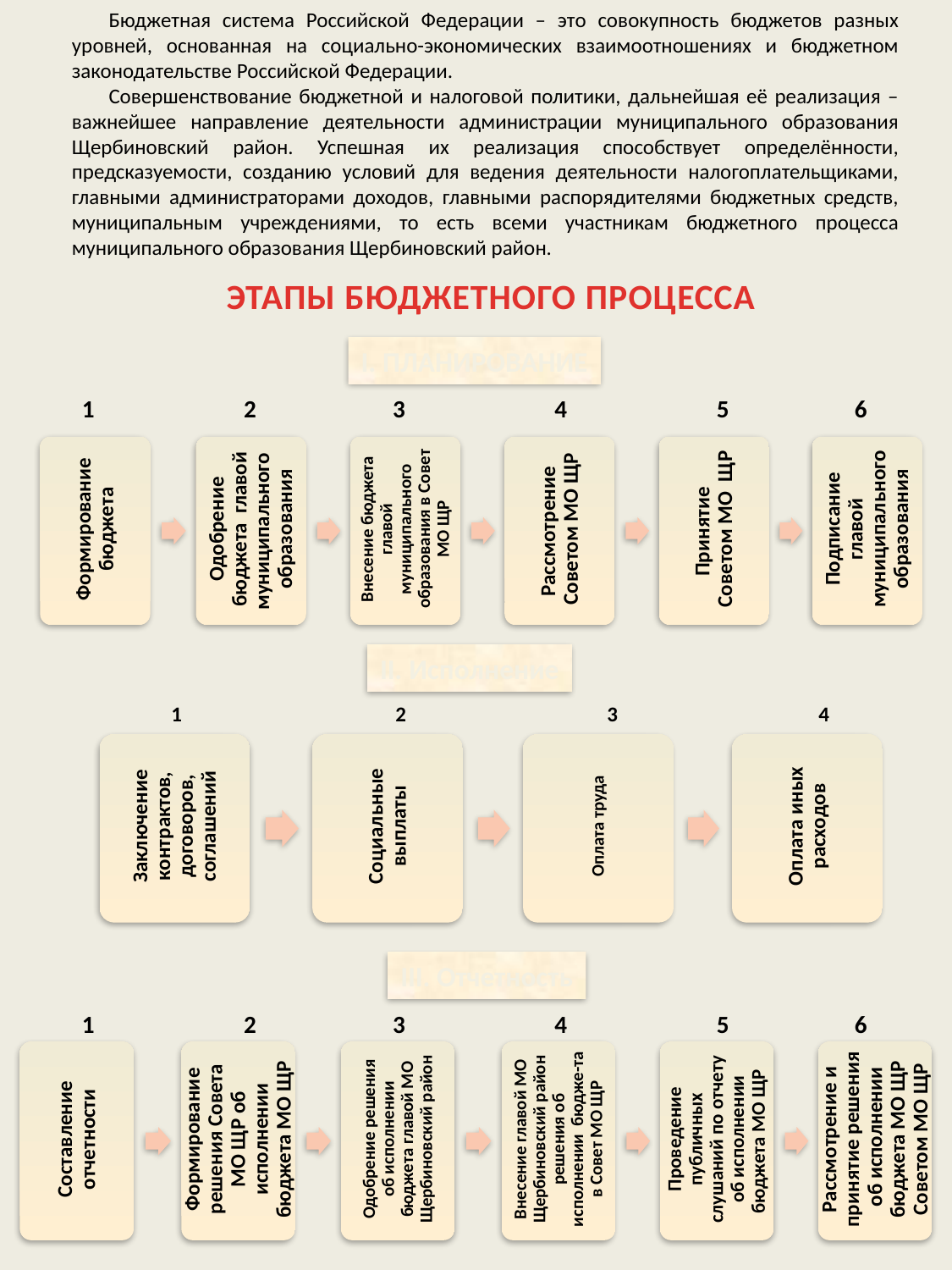

Бюджетная система Российской Федерации – это совокупность бюджетов разных уровней, основанная на социально-экономических взаимоотношениях и бюджетном законодательстве Российской Федерации.
Совершенствование бюджетной и налоговой политики, дальнейшая её реализация – важнейшее направление деятельности администрации муниципального образования Щербиновский район. Успешная их реализация способствует определённости, предсказуемости, созданию условий для ведения деятельности налогоплательщиками, главными администраторами доходов, главными распорядителями бюджетных средств, муниципальным учреждениями, то есть всеми участникам бюджетного процесса муниципального образования Щербиновский район.
ЭТАПЫ БЮДЖЕТНОГО ПРОЦЕССА
I. ПЛАНИРОВАНИЕ
1	2	3	4	5	6
Формирование бюджета

Одобрение бюджета  главой муниципального  образования

Внесение бюджета главой муниципального образования в Совет МО ЩР

Рассмотрение
Советом МО ЩР

Принятие
Советом МО  ЩР

Подписание главой муниципального образования
II. Исполнение
1	2	3	4
Заключение контрактов, договоров, соглашений

Социальные выплаты

Оплата труда

Оплата иных расходов
III. Отчетность
1	2	3	4	5	6
Составление отчетности

Формирование решения Совета МО ЩР об исполнении бюджета МО ЩР

Одобрение решения об исполнении бюджета главой МО Щербиновский район

Внесение главой МО Щербиновский район решения об исполнении  бюдже-та в Совет МО ЩР

Проведение публичных слушаний по отчету об исполнении бюджета МО ЩР

Рассмотрение и принятие решения  об исполнении бюджета МО ЩР Советом МО ЩР